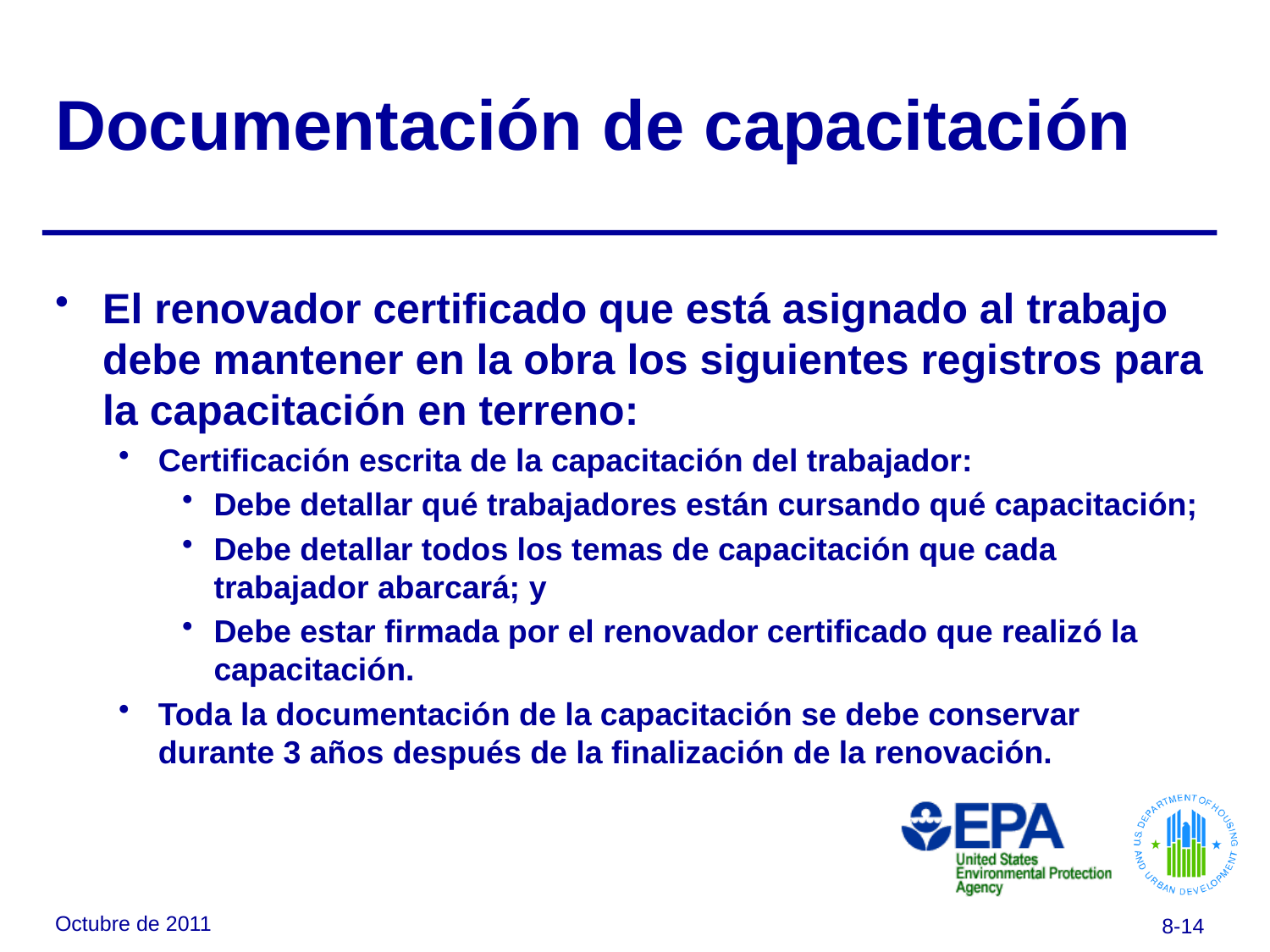

# Documentación de capacitación
El renovador certificado que está asignado al trabajo debe mantener en la obra los siguientes registros para la capacitación en terreno:
Certificación escrita de la capacitación del trabajador:
Debe detallar qué trabajadores están cursando qué capacitación;
Debe detallar todos los temas de capacitación que cada trabajador abarcará; y
Debe estar firmada por el renovador certificado que realizó la capacitación.
Toda la documentación de la capacitación se debe conservar durante 3 años después de la finalización de la renovación.
Octubre de 2011
8-14